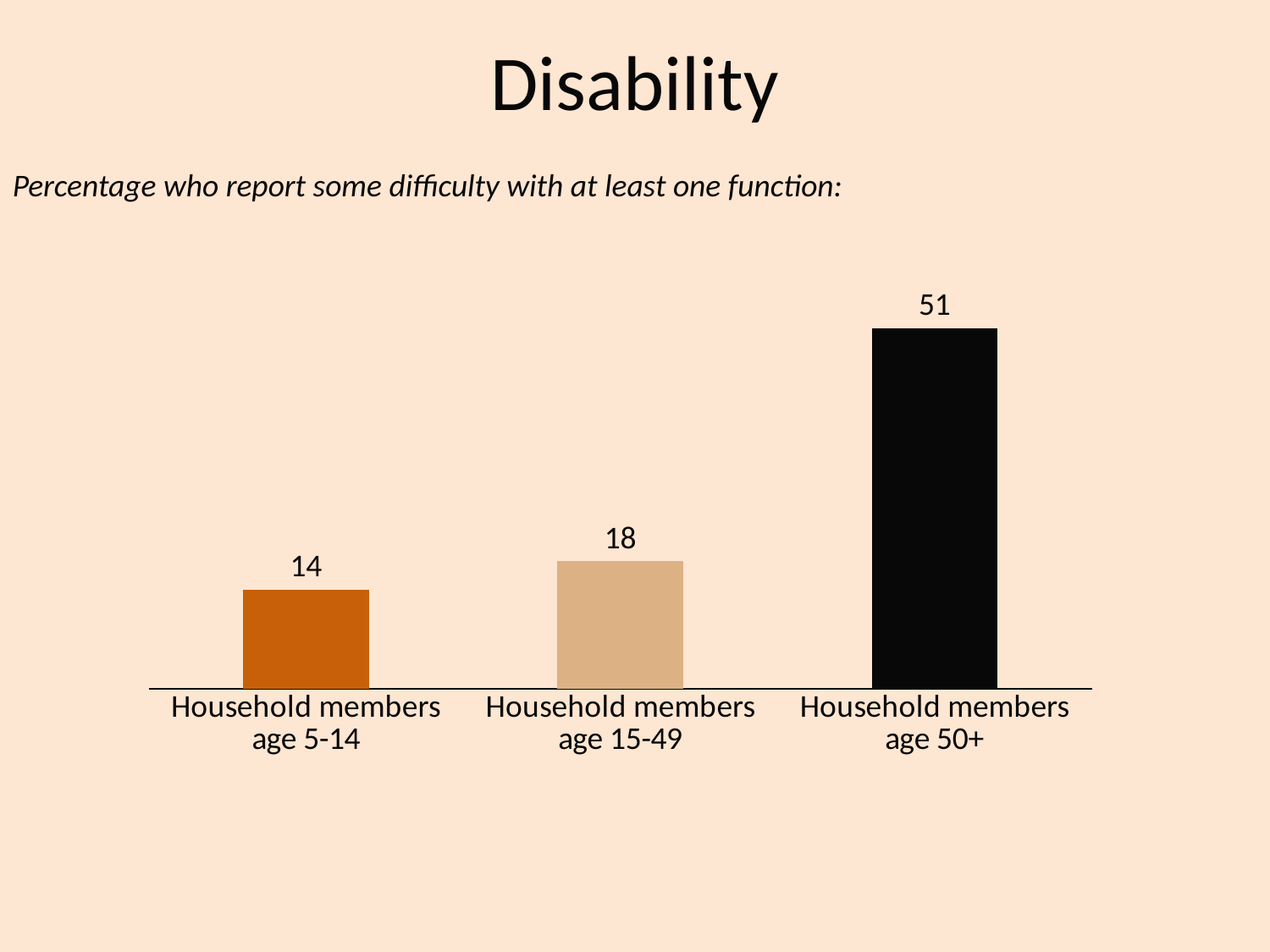

# Disability
Percentage who report some difficulty with at least one function:

### Chart

| Category |  |
|---|---|
| Household members age 5-14 | 14.0 |
| Household members age 15-49 | 18.0 |
| Household members age 50+ | 51.0 |